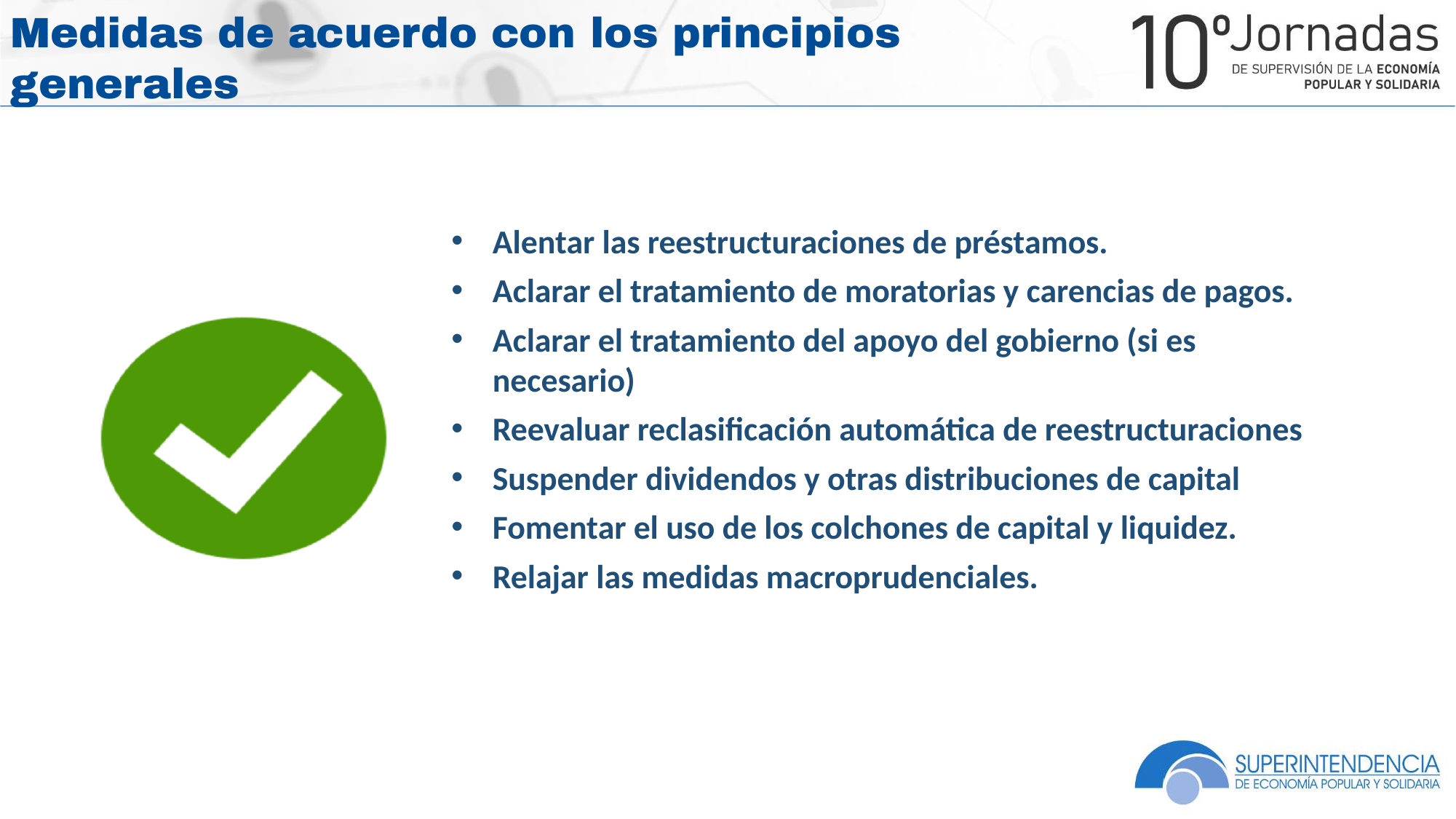

Medidas de acuerdo con los principios generales
Alentar las reestructuraciones de préstamos.
Aclarar el tratamiento de moratorias y carencias de pagos.
Aclarar el tratamiento del apoyo del gobierno (si es necesario)
Reevaluar reclasificación automática de reestructuraciones
Suspender dividendos y otras distribuciones de capital
Fomentar el uso de los colchones de capital y liquidez.
Relajar las medidas macroprudenciales.